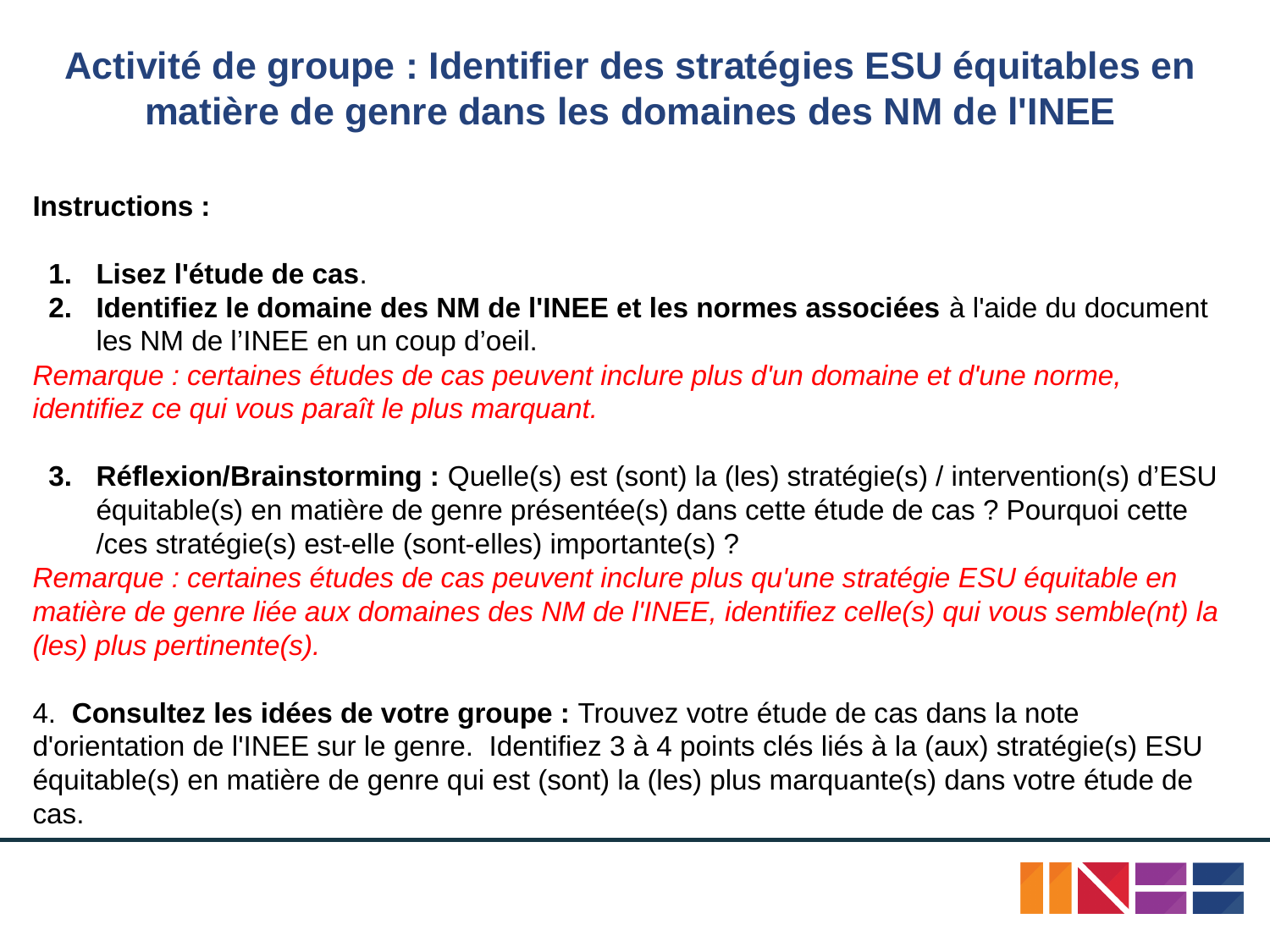

# Activité de groupe : Identifier des stratégies ESU équitables en matière de genre dans les domaines des NM de l'INEE
Instructions :

Lisez l'étude de cas.
Identifiez le domaine des NM de l'INEE et les normes associées à l'aide du document les NM de l’INEE en un coup d’oeil.
Remarque : certaines études de cas peuvent inclure plus d'un domaine et d'une norme, identifiez ce qui vous paraît le plus marquant.

Réflexion/Brainstorming : Quelle(s) est (sont) la (les) stratégie(s) / intervention(s) d’ESU équitable(s) en matière de genre présentée(s) dans cette étude de cas ? Pourquoi cette /ces stratégie(s) est-elle (sont-elles) importante(s) ?
Remarque : certaines études de cas peuvent inclure plus qu'une stratégie ESU équitable en matière de genre liée aux domaines des NM de l'INEE, identifiez celle(s) qui vous semble(nt) la (les) plus pertinente(s).

4.  Consultez les idées de votre groupe : Trouvez votre étude de cas dans la note d'orientation de l'INEE sur le genre.  Identifiez 3 à 4 points clés liés à la (aux) stratégie(s) ESU équitable(s) en matière de genre qui est (sont) la (les) plus marquante(s) dans votre étude de cas.